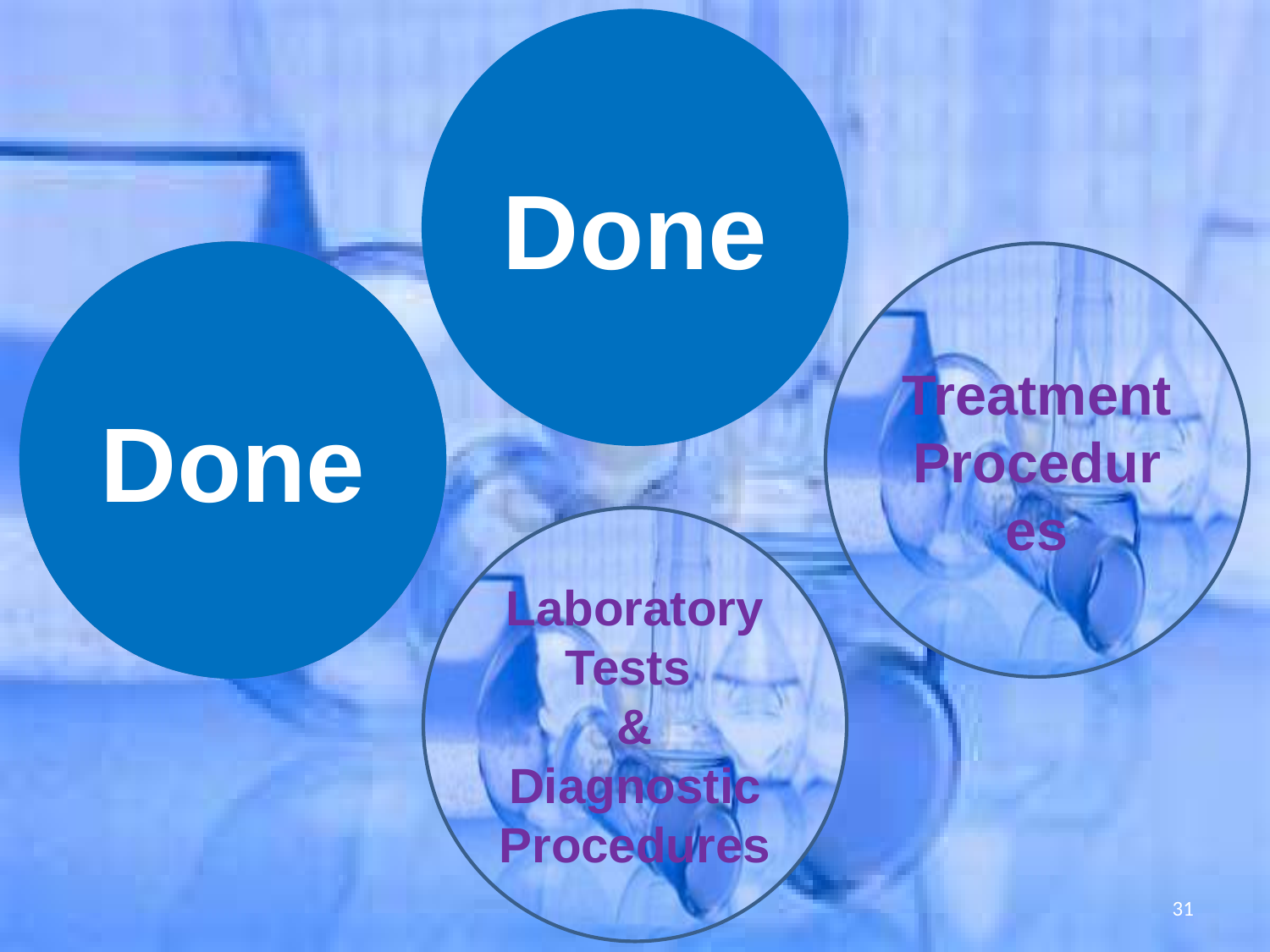

Done
Pathology
Done
Treatment Procedures
Laboratory Tests
&
Diagnostic Procedures
31